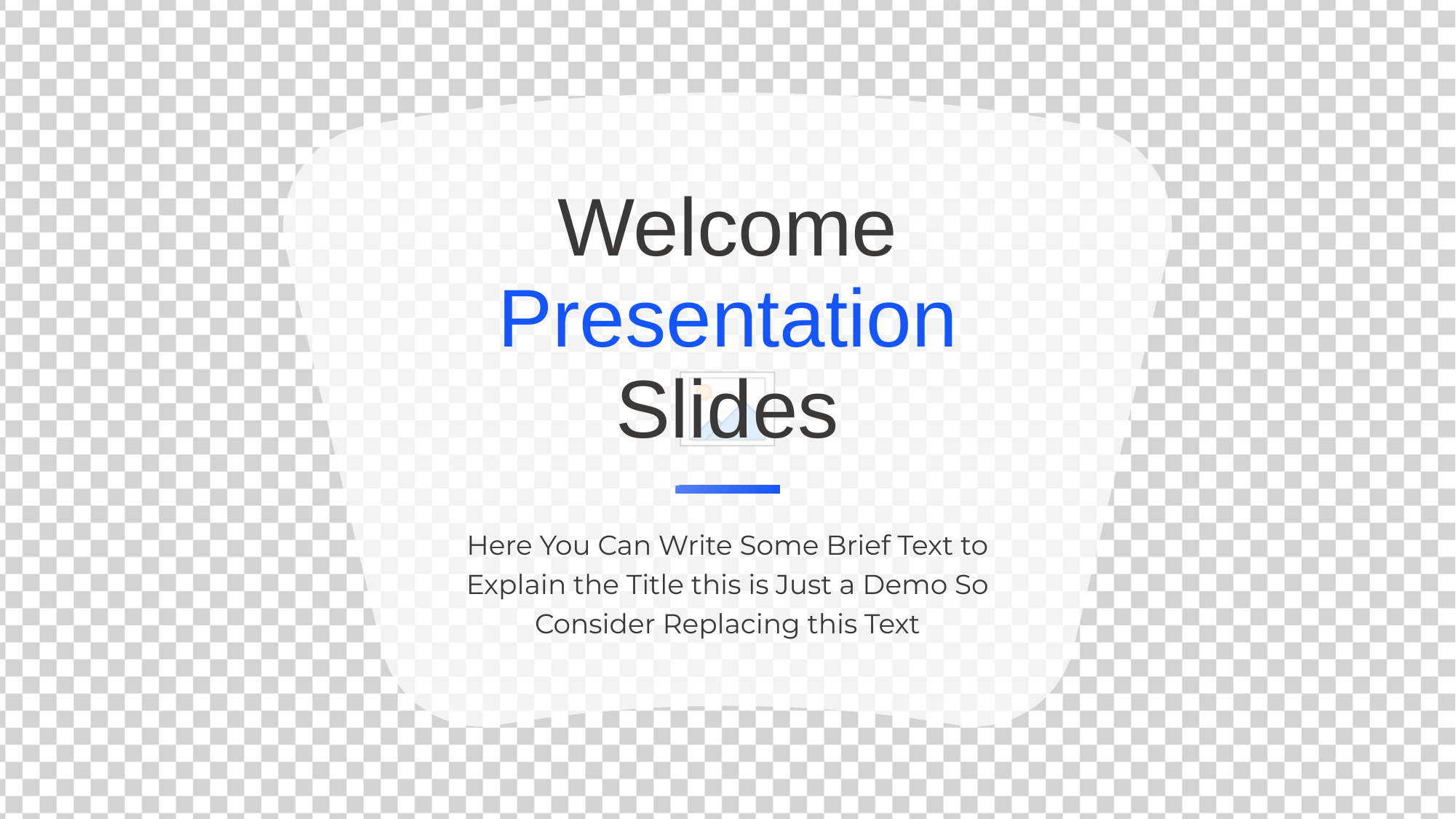

Welcome
Presentation
Slides

Here You Can Write Some Brief Text to
Explain the Title this is Just a Demo So
Consider Replacing this Text